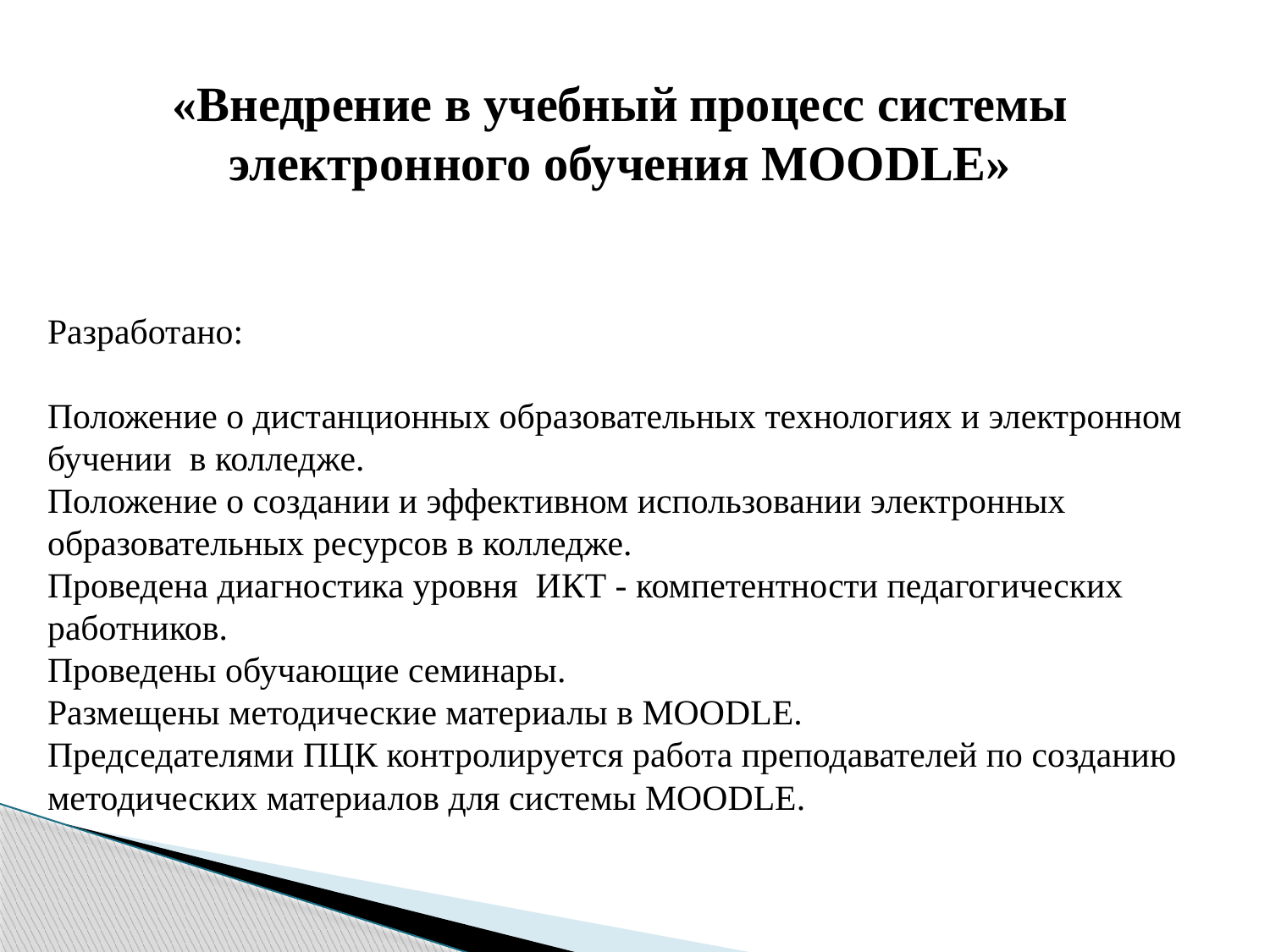

«Внедрение в учебный процесс системы электронного обучения MOODLE»

Разработано:

Положение о дистанционных образовательных технологиях и электронном бучении  в колледже.
Положение о создании и эффективном использовании электронных образовательных ресурсов в колледже.
Проведена диагностика уровня  ИКТ - компетентности педагогических работников.
Проведены обучающие семинары.
Размещены методические материалы в MOODLE.
Председателями ПЦК контролируется работа преподавателей по созданию методических материалов для системы MOODLE.